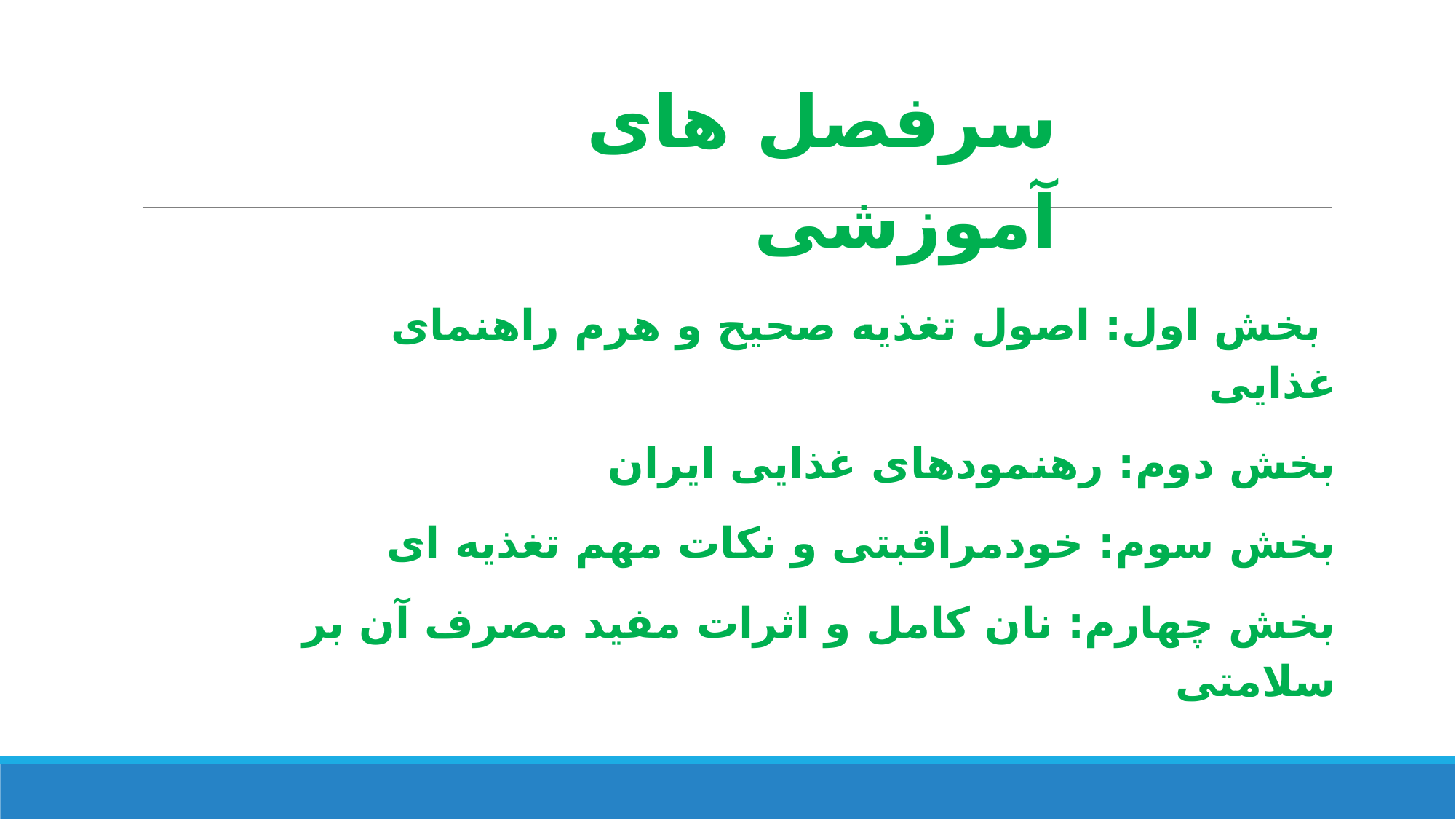

سرفصل های آموزشی

 بخش اول: اصول تغذیه صحیح و هرم راهنمای غذایی
بخش دوم: رهنمودهای غذایی ایران
بخش سوم: خودمراقبتی و نکات مهم تغذیه ای
بخش چهارم: نان کامل و اثرات مفید مصرف آن بر سلامتی